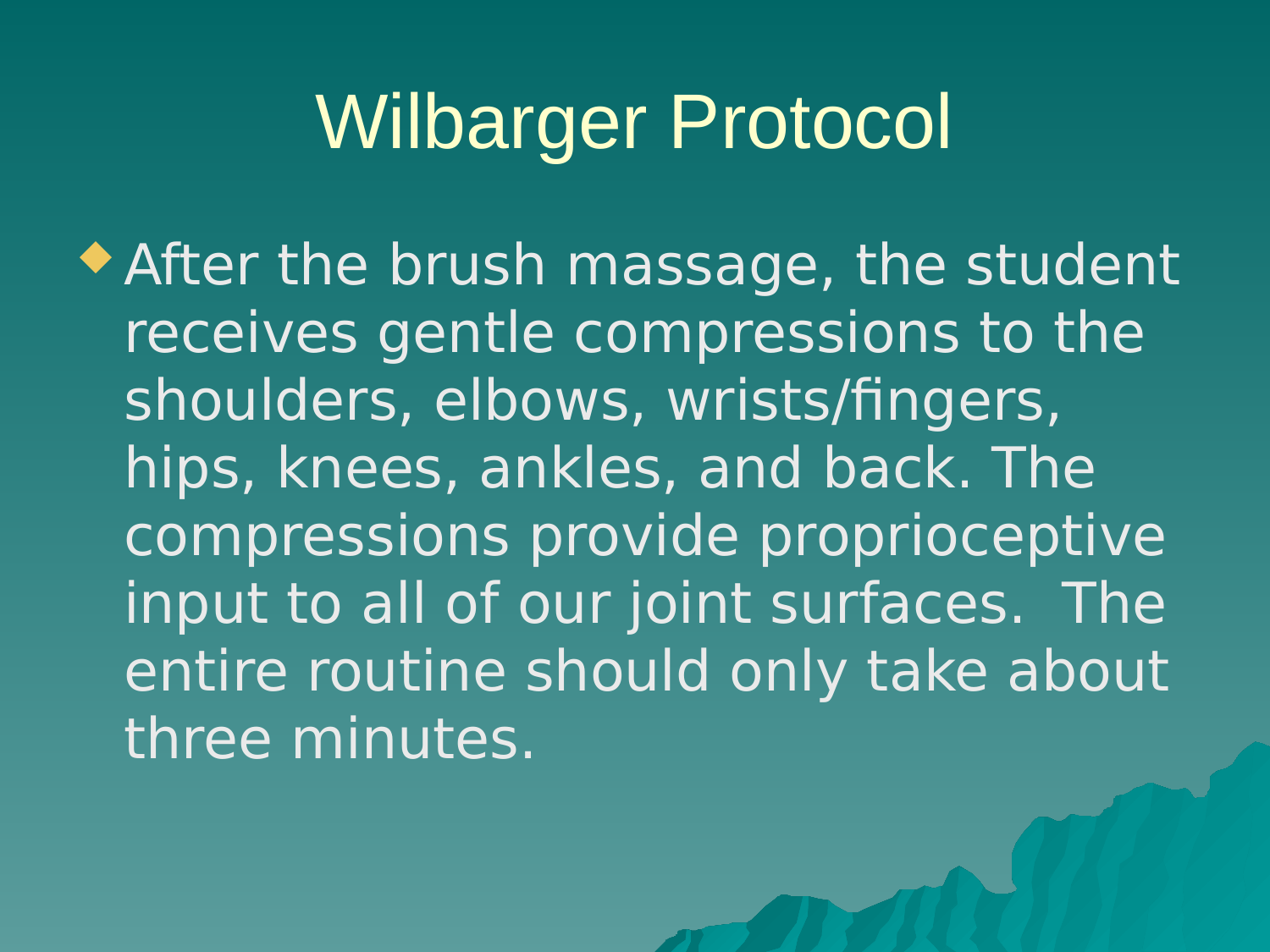

# Wilbarger Protocol
After the brush massage, the student receives gentle compressions to the shoulders, elbows, wrists/fingers, hips, knees, ankles, and back. The compressions provide proprioceptive input to all of our joint surfaces.  The entire routine should only take about three minutes.